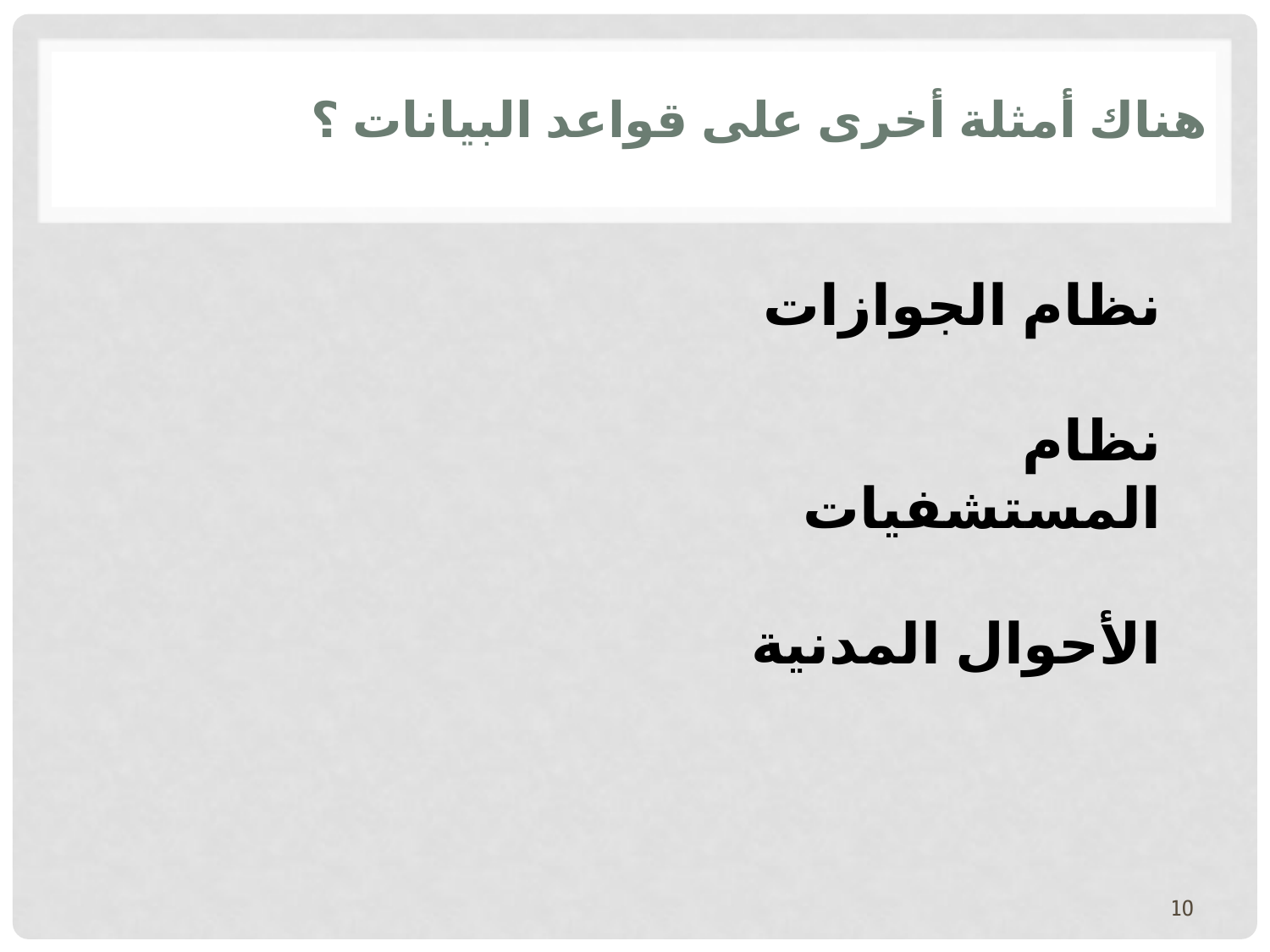

# هناك أمثلة أخرى على قواعد البيانات ؟
نظام الجوازات

نظام المستشفيات

الأحوال المدنية

10